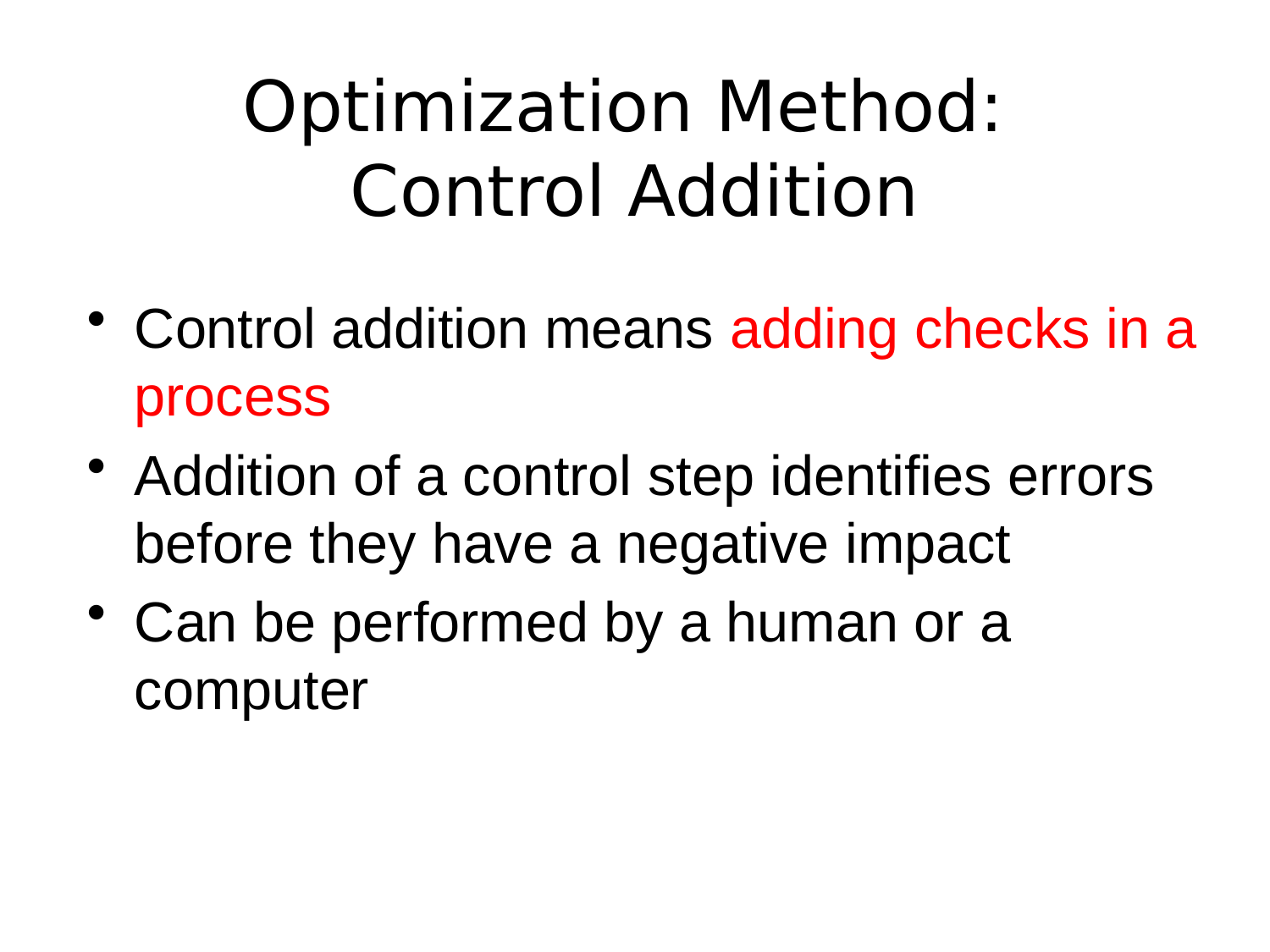

# Optimization Method: Control Addition
Control addition means adding checks in a process
Addition of a control step identifies errors before they have a negative impact
Can be performed by a human or a computer